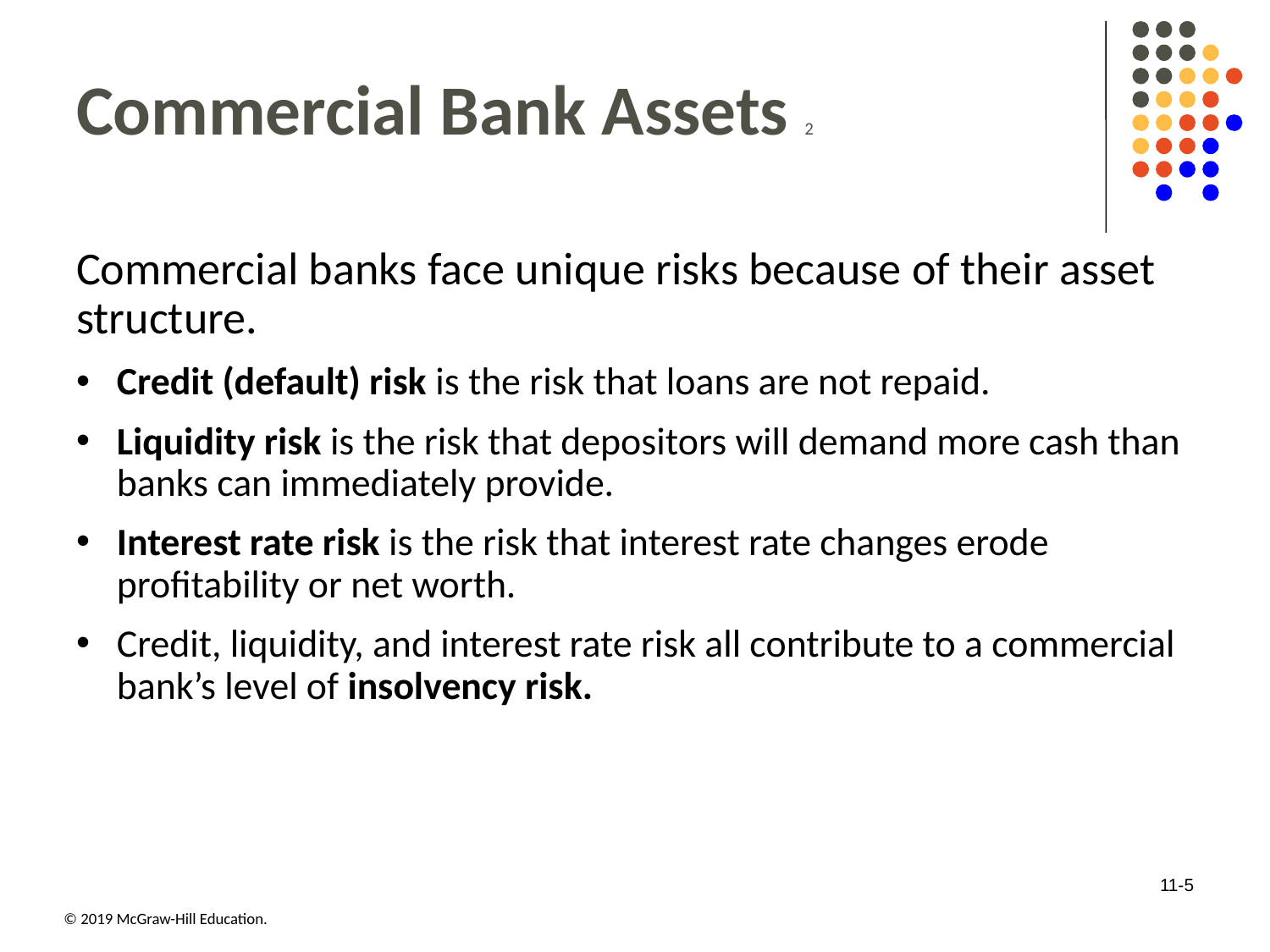

# Commercial Bank Assets 2
Commercial banks face unique risks because of their asset structure.
Credit (default) risk is the risk that loans are not repaid.
Liquidity risk is the risk that depositors will demand more cash than banks can immediately provide.
Interest rate risk is the risk that interest rate changes erode profitability or net worth.
Credit, liquidity, and interest rate risk all contribute to a commercial bank’s level of insolvency risk.
11-5